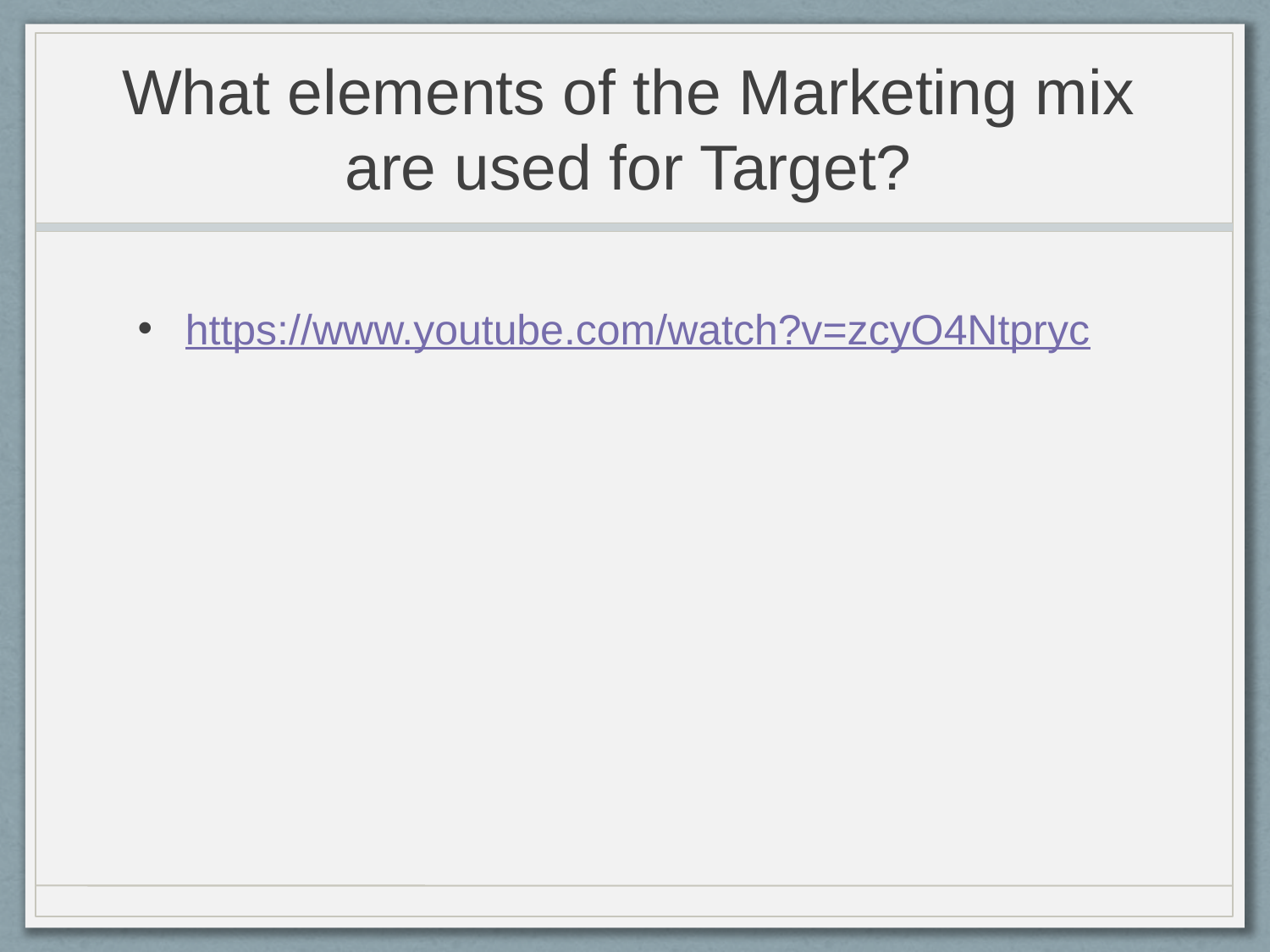

# What elements of the Marketing mix are used for Target?
https://www.youtube.com/watch?v=zcyO4Ntpryc